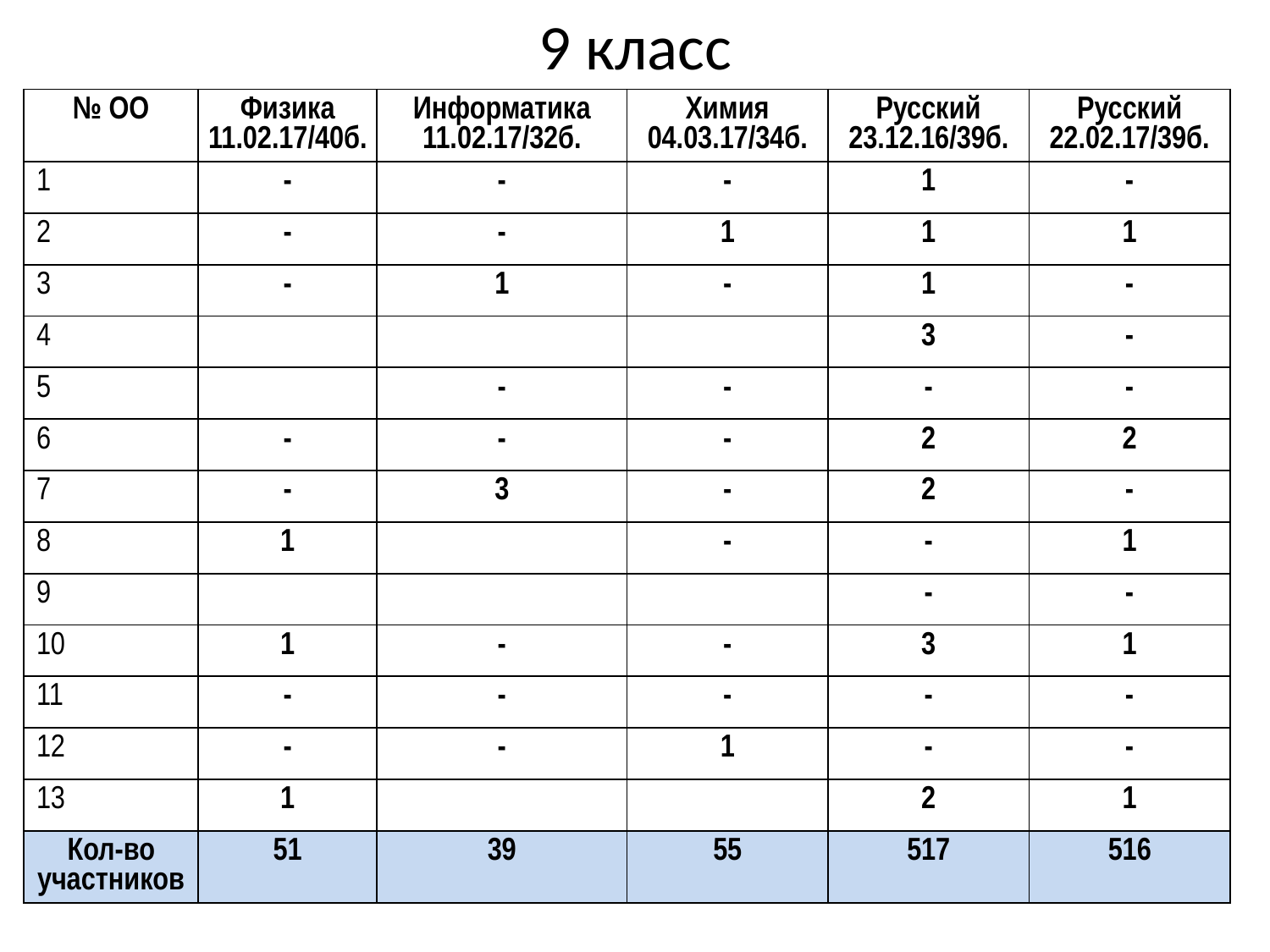

# 9 класс
| № ОО | Физика 11.02.17/40б. | Информатика 11.02.17/32б. | Химия 04.03.17/34б. | Русский 23.12.16/39б. | Русский 22.02.17/39б. |
| --- | --- | --- | --- | --- | --- |
| 1 | - | - | - | 1 | - |
| 2 | - | - | 1 | 1 | 1 |
| 3 | - | 1 | - | 1 | - |
| 4 |  |  |  | 3 | - |
| 5 |  | - | - | - | - |
| 6 | - | - | - | 2 | 2 |
| 7 | - | 3 | - | 2 | - |
| 8 | 1 |  | - | - | 1 |
| 9 |  |  |  | - | - |
| 10 | 1 | - | - | 3 | 1 |
| 11 | - | - | - | - | - |
| 12 | - | - | 1 | - | - |
| 13 | 1 |  |  | 2 | 1 |
| Кол-во участников | 51 | 39 | 55 | 517 | 516 |